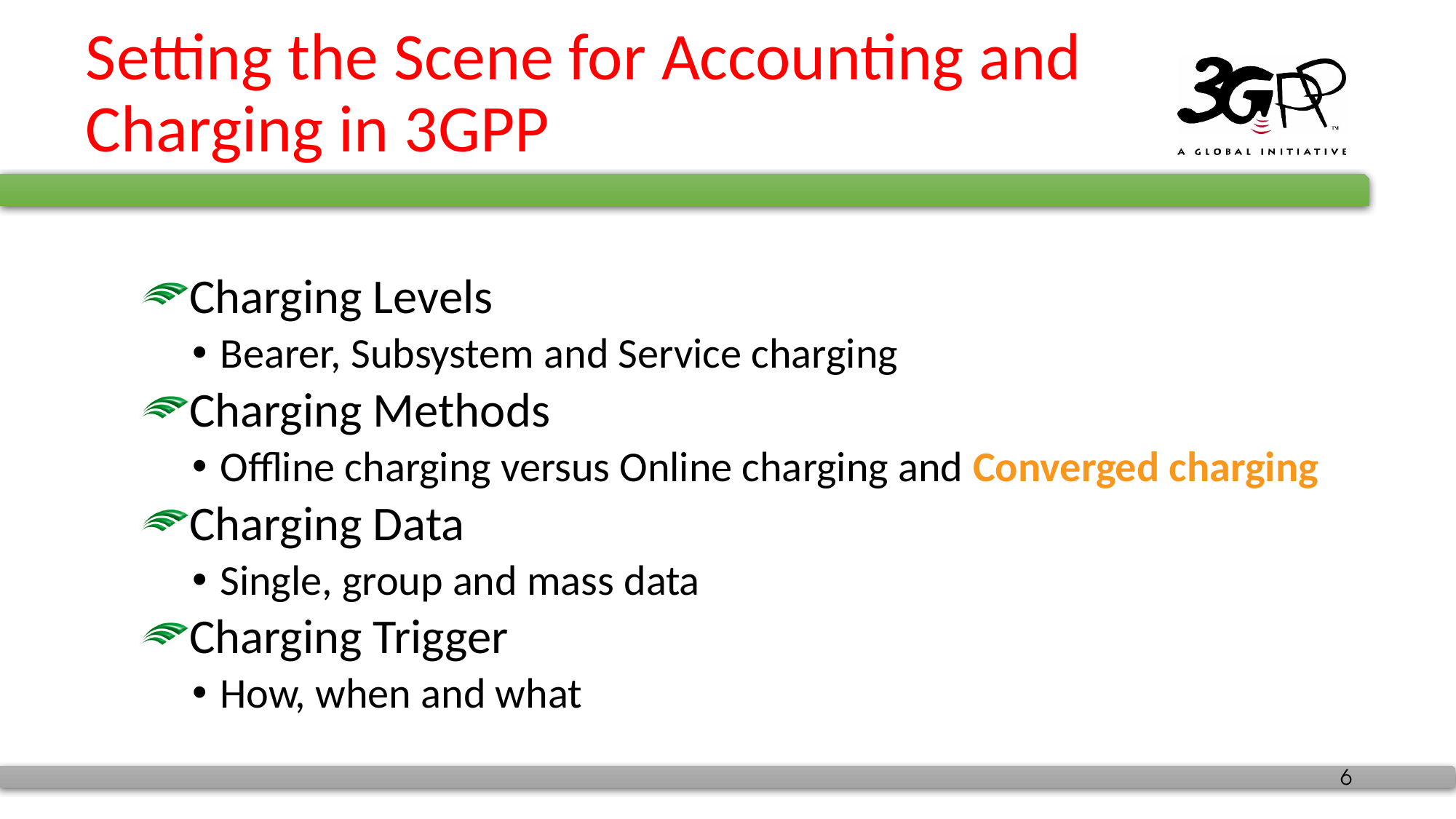

# Setting the Scene for Accounting and Charging in 3GPP
Charging Levels
Bearer, Subsystem and Service charging
Charging Methods
Offline charging versus Online charging and Converged charging
Charging Data
Single, group and mass data
Charging Trigger
How, when and what